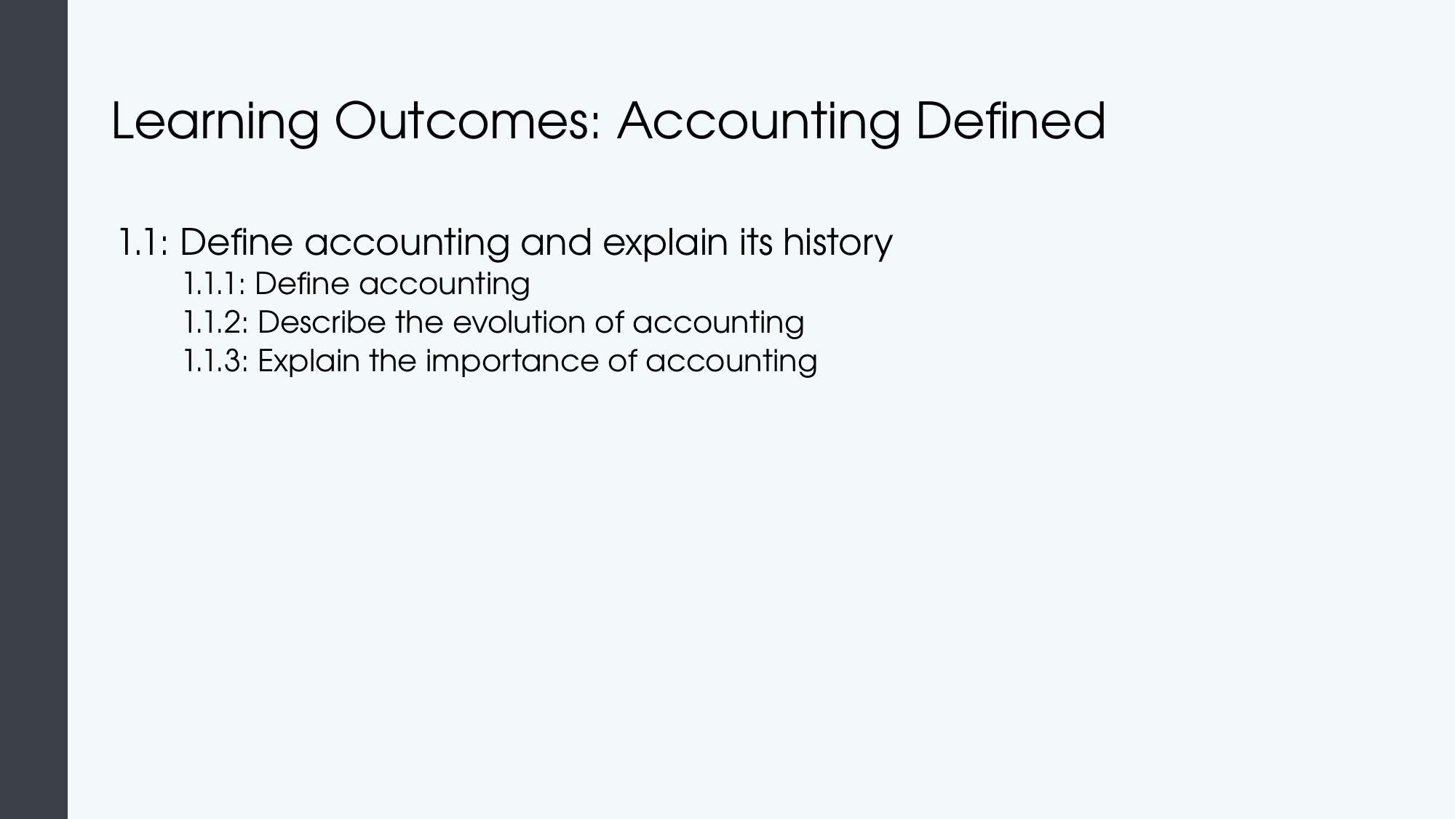

# Learning Outcomes: Accounting Defined
1.1: Define accounting and explain its history
1.1.1: Define accounting
1.1.2: Describe the evolution of accounting
1.1.3: Explain the importance of accounting